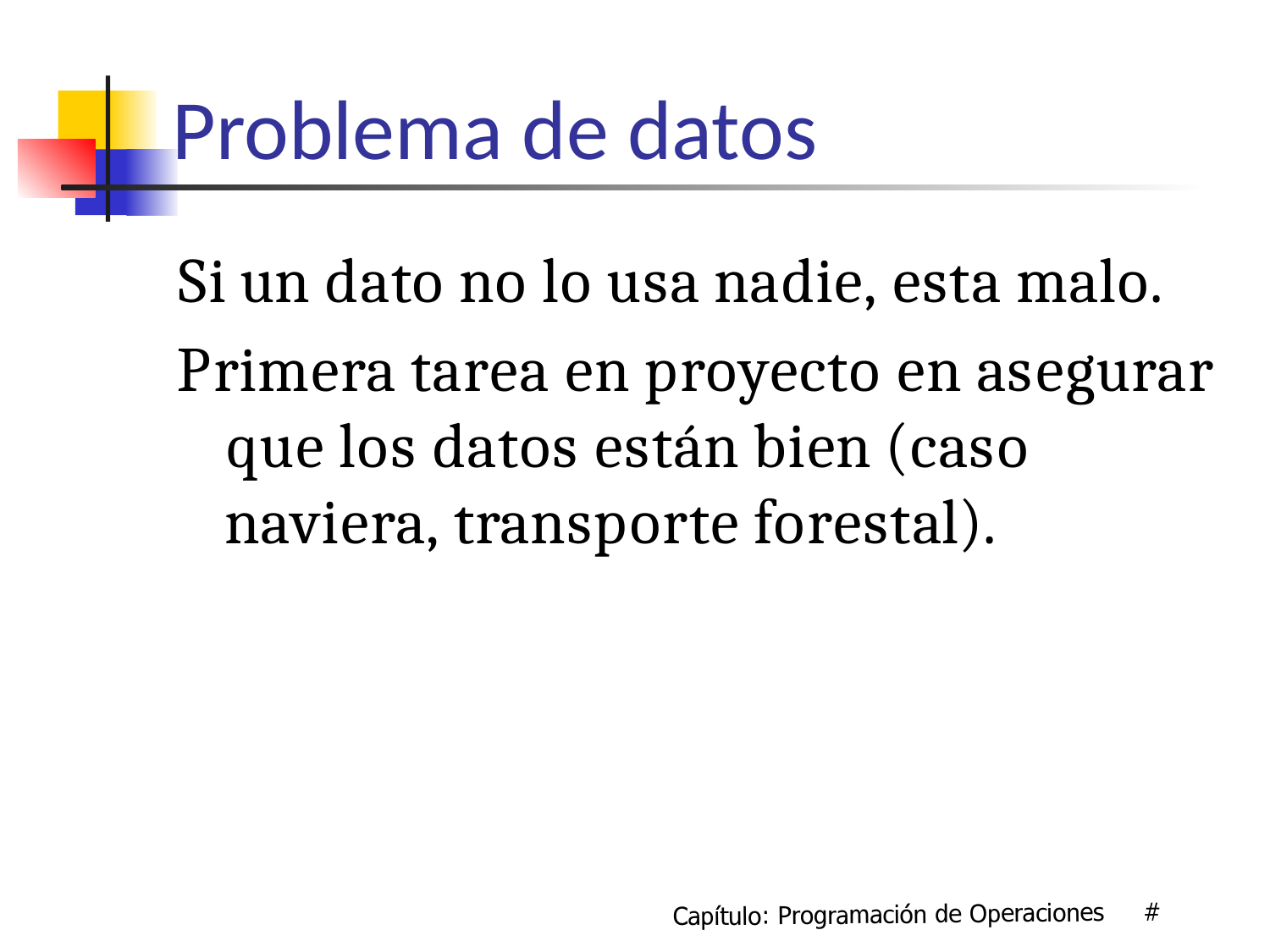

# Problema de datos
Si un dato no lo usa nadie, esta malo.
Primera tarea en proyecto en asegurar que los datos están bien (caso naviera, transporte forestal).

Capítulo: Programación de Operaciones     #